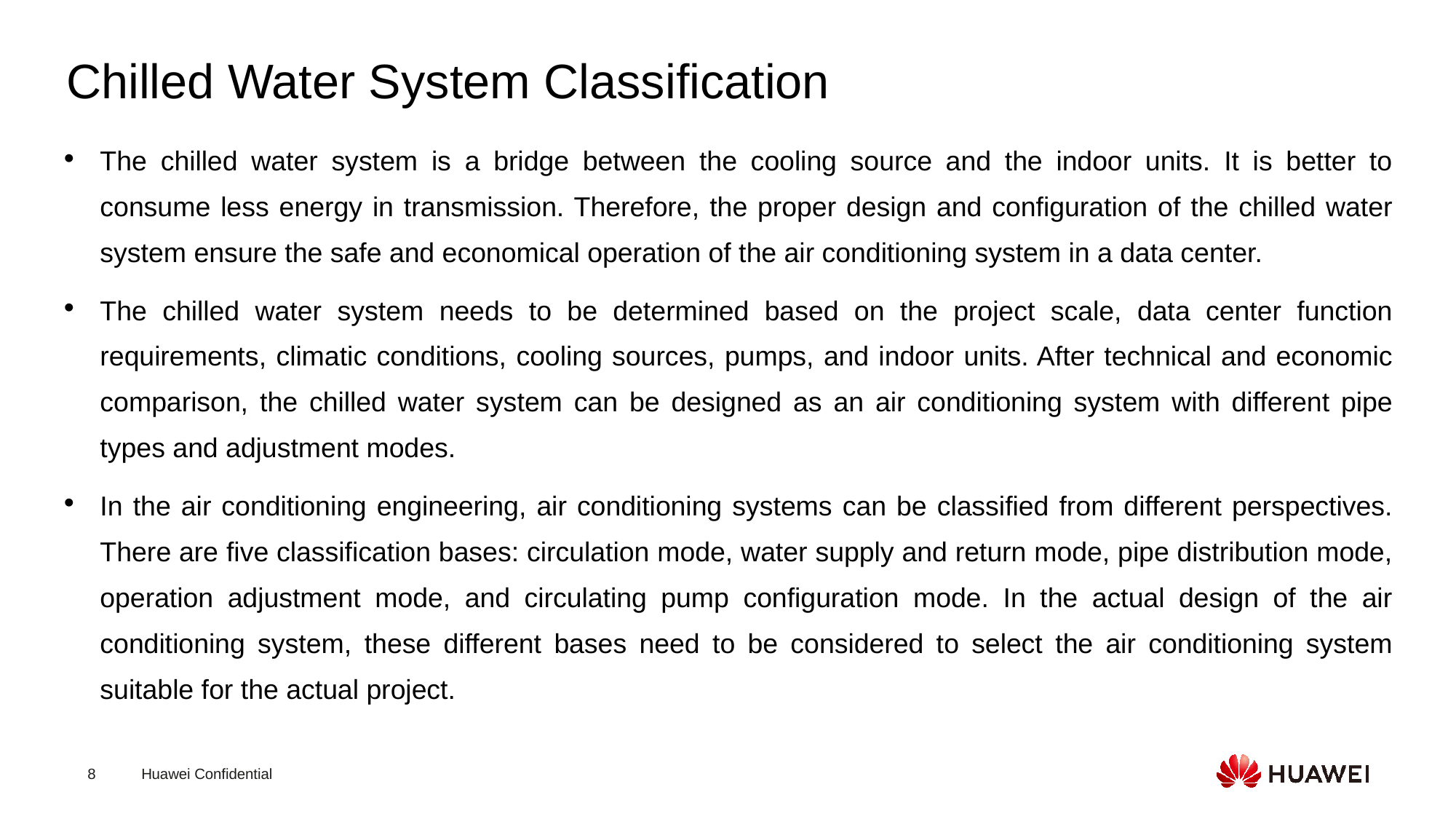

# Chilled Water System Classification
The chilled water system is a bridge between the cooling source and the indoor units. It is better to consume less energy in transmission. Therefore, the proper design and configuration of the chilled water system ensure the safe and economical operation of the air conditioning system in a data center.
The chilled water system needs to be determined based on the project scale, data center function requirements, climatic conditions, cooling sources, pumps, and indoor units. After technical and economic comparison, the chilled water system can be designed as an air conditioning system with different pipe types and adjustment modes.
In the air conditioning engineering, air conditioning systems can be classified from different perspectives. There are five classification bases: circulation mode, water supply and return mode, pipe distribution mode, operation adjustment mode, and circulating pump configuration mode. In the actual design of the air conditioning system, these different bases need to be considered to select the air conditioning system suitable for the actual project.